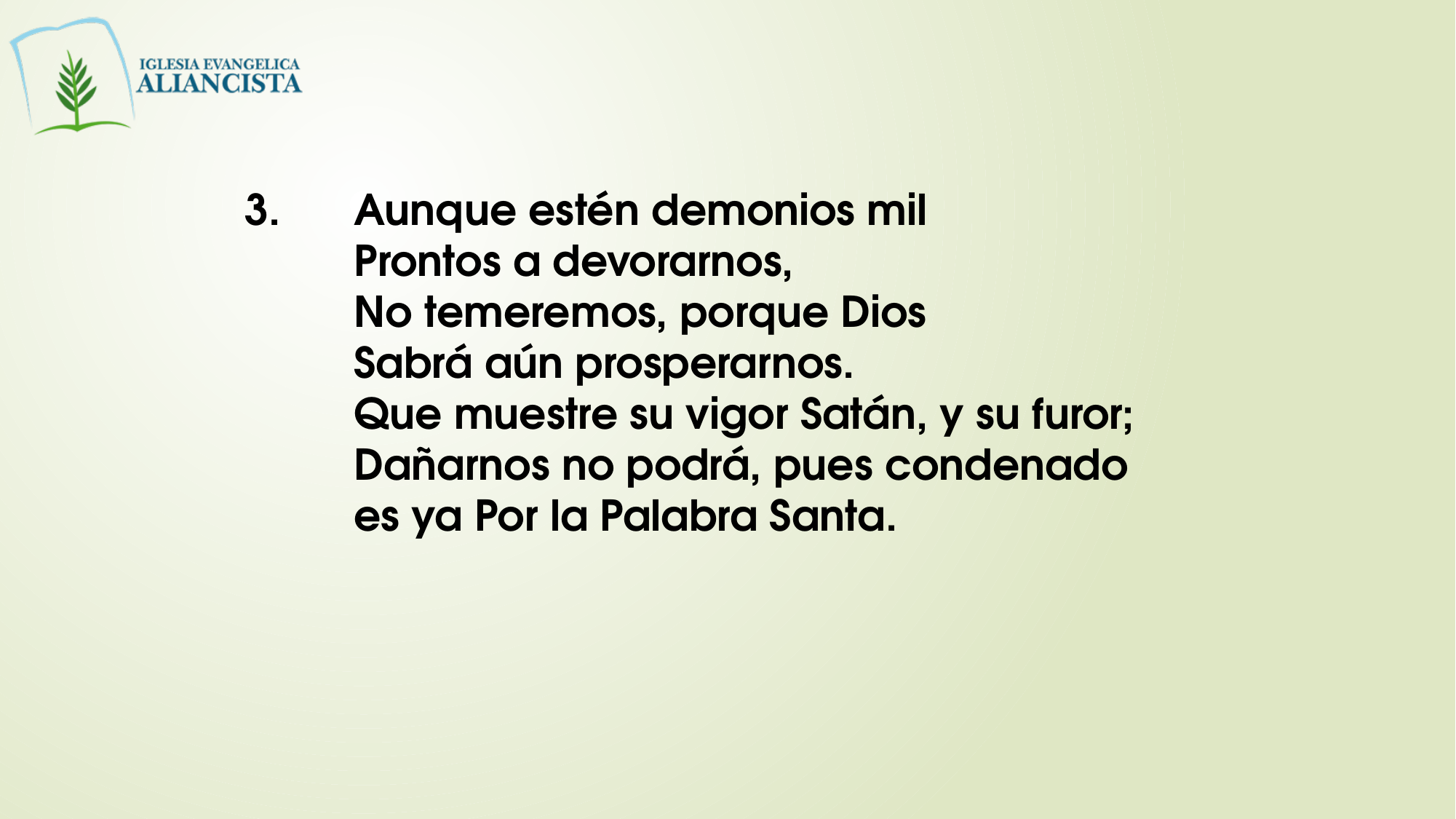

3. 	Aunque estén demonios mil
		Prontos a devorarnos,
		No temeremos, porque Dios
		Sabrá aún prosperarnos.
		Que muestre su vigor Satán, y su furor;
		Dañarnos no podrá, pues condenado
		es ya Por la Palabra Santa.